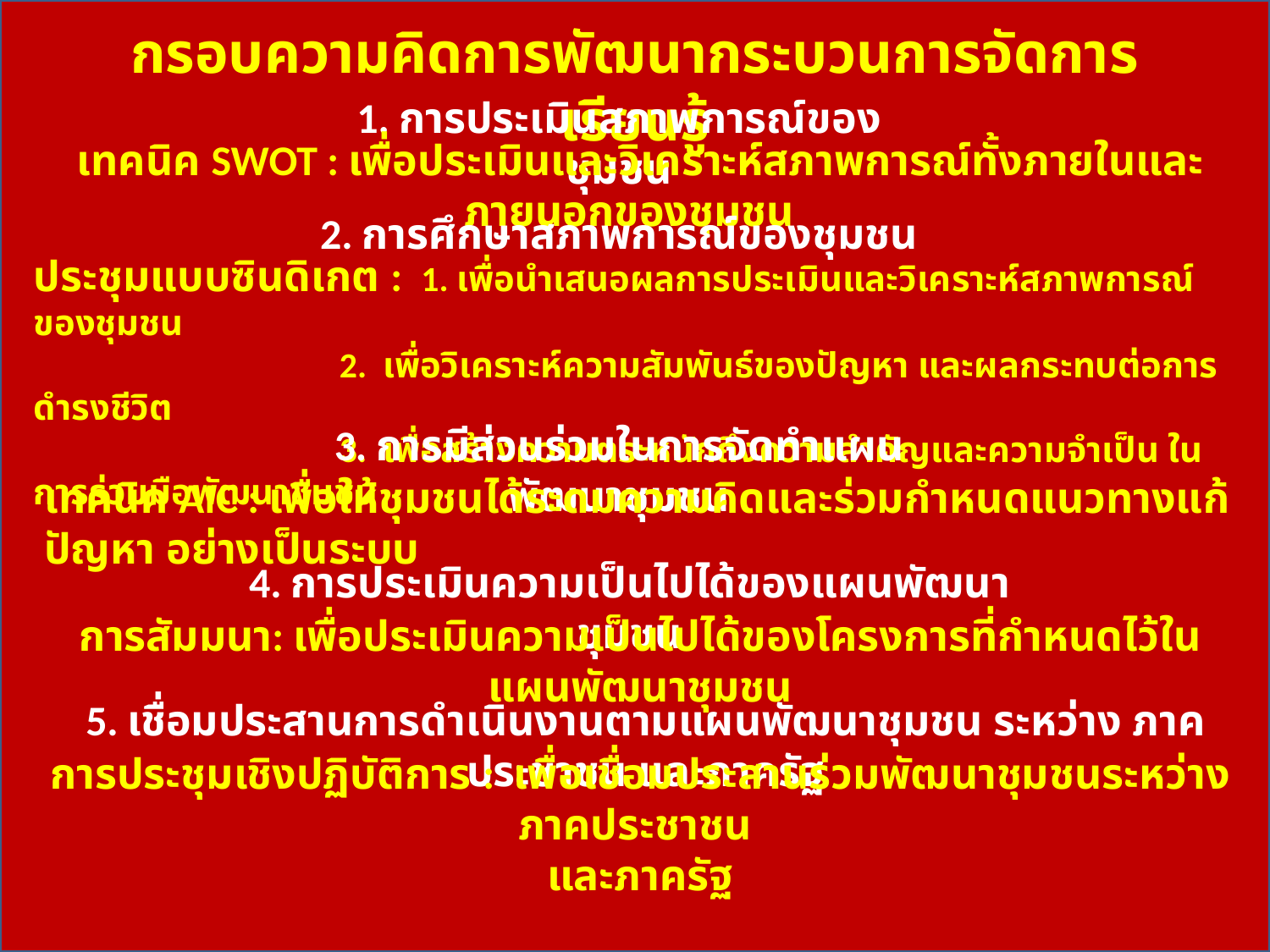

กรอบความคิดการพัฒนากระบวนการจัดการเรียนรู้
1. การประเมินสภาพการณ์ของชุมชน
เทคนิค SWOT : เพื่อประเมินและวิเคราะห์สภาพการณ์ทั้งภายในและภายนอกของชุมชน
2. การศึกษาสภาพการณ์ของชุมชน
ประชุมแบบซินดิเกต :  1. เพื่อนำเสนอผลการประเมินและวิเคราะห์สภาพการณ์ ของชุมชน
                                      2.  เพื่อวิเคราะห์ความสัมพันธ์ของปัญหา และผลกระทบต่อการดำรงชีวิต
                                      3.  เพื่อสร้างความตระหนักถึงความสำคัญและความจำเป็น ในการร่วมมือพัฒนาชุมชน
3. การมีส่วนร่วมในการจัดทำแผนพัฒนาชุมชน
เทคนิค AIC : เพื่อให้ชุมชนได้ระดมความคิดและร่วมกำหนดแนวทางแก้ปัญหา อย่างเป็นระบบ
4. การประเมินความเป็นไปได้ของแผนพัฒนาชุมชน
การสัมมนา: เพื่อประเมินความเป็นไปได้ของโครงการที่กำหนดไว้ในแผนพัฒนาชุมชน
5. เชื่อมประสานการดำเนินงานตามแผนพัฒนาชุมชน ระหว่าง ภาคประชาชน และภาครัฐ
การประชุมเชิงปฏิบัติการ :  เพื่อเชื่อมประสานร่วมพัฒนาชุมชนระหว่าง ภาคประชาชน
และภาครัฐ